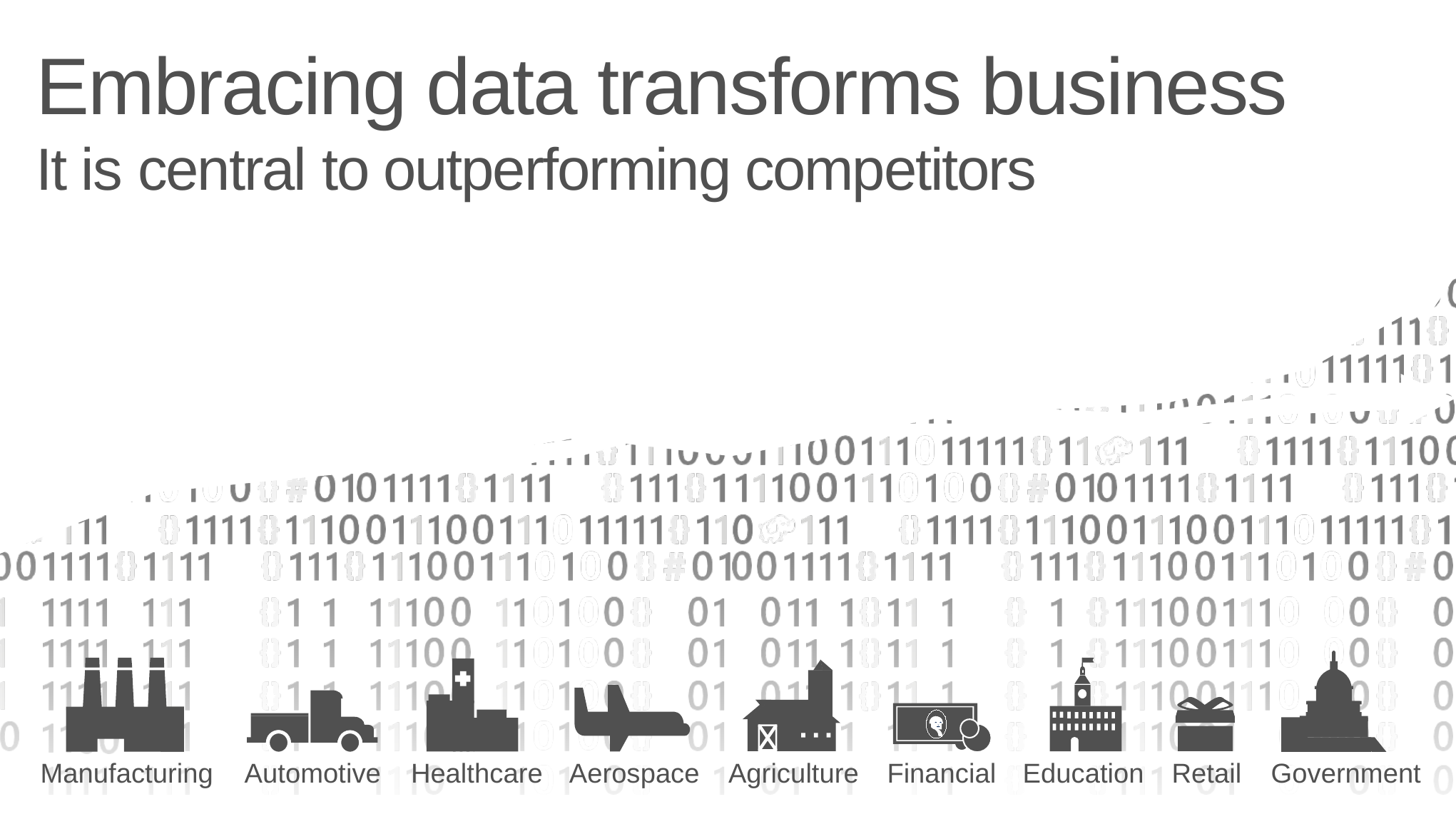

# Embracing data transforms business It is central to outperforming competitors

Government

Education

Manufacturing

Healthcare

Agriculture

Aerospace

Automotive

Retail

Financial